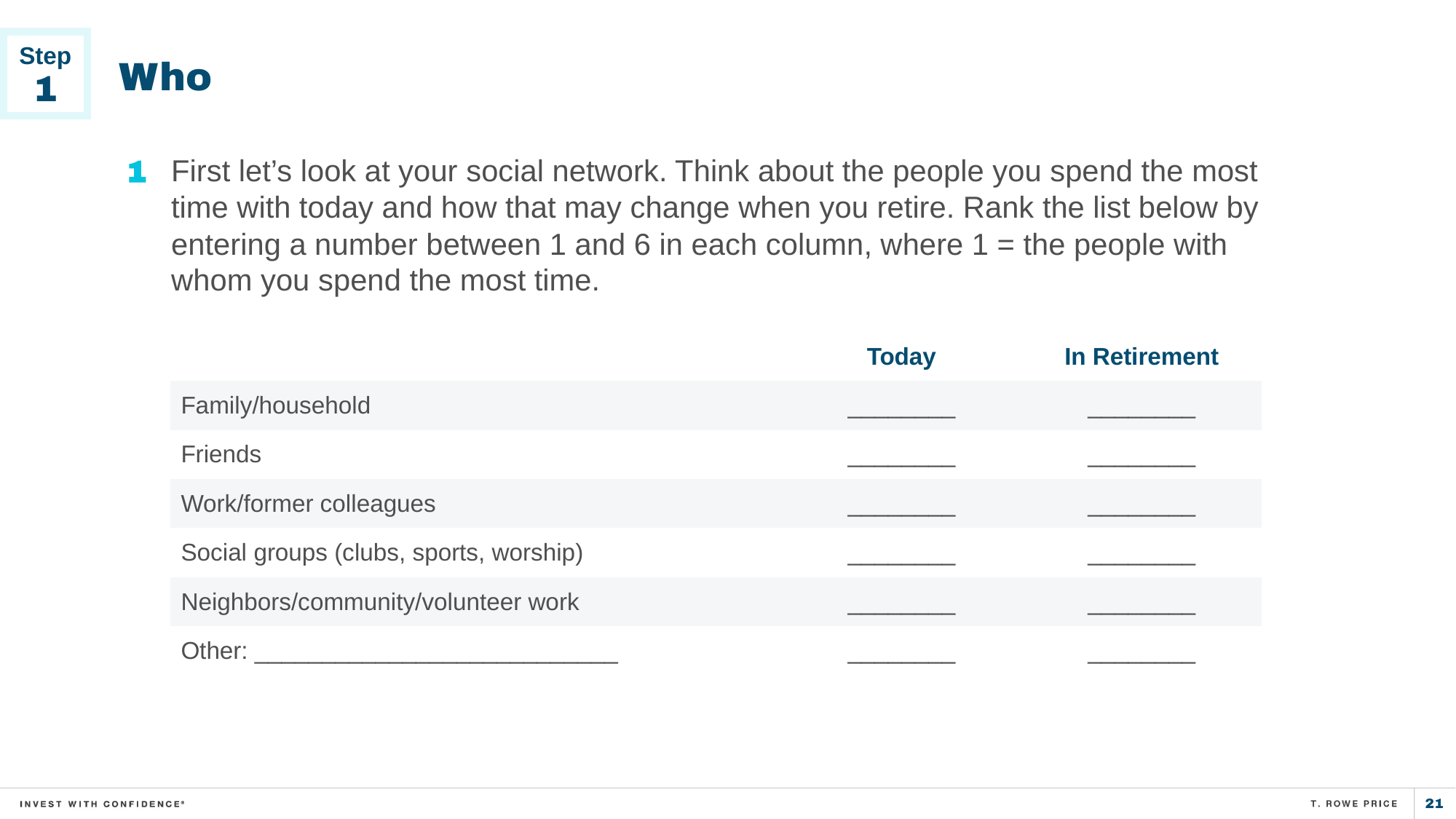

# Who
Step
1
1
First let’s look at your social network. Think about the people you spend the most time with today and how that may change when you retire. Rank the list below by entering a number between 1 and 6 in each column, where 1 = the people with whom you spend the most time.
|  | Today | In Retirement |
| --- | --- | --- |
| Family/household | \_\_\_\_\_\_\_\_ | \_\_\_\_\_\_\_\_ |
| Friends | \_\_\_\_\_\_\_\_ | \_\_\_\_\_\_\_\_ |
| Work/former colleagues | \_\_\_\_\_\_\_\_ | \_\_\_\_\_\_\_\_ |
| Social groups (clubs, sports, worship) | \_\_\_\_\_\_\_\_ | \_\_\_\_\_\_\_\_ |
| Neighbors/community/volunteer work | \_\_\_\_\_\_\_\_ | \_\_\_\_\_\_\_\_ |
| Other: \_\_\_\_\_\_\_\_\_\_\_\_\_\_\_\_\_\_\_\_\_\_\_\_\_\_\_ | \_\_\_\_\_\_\_\_ | \_\_\_\_\_\_\_\_ |